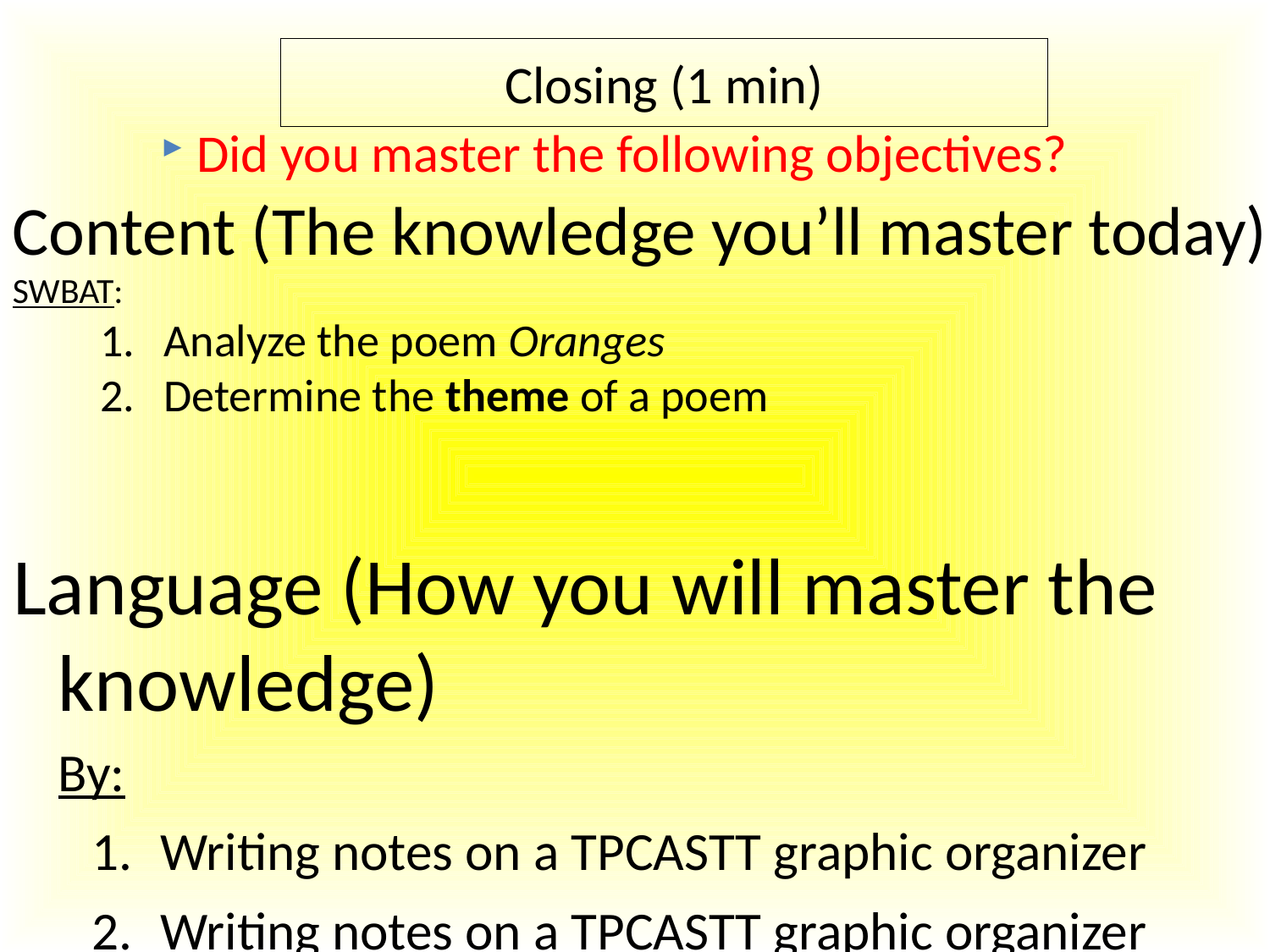

Content (The knowledge you’ll master today)
SWBAT:
Create rough draft classroom norms for 10 different situations
Create class-wide final-draft classroom norms for 10 different situations
Define the word “norm” and explain why it is important to have norms

# Closing (1 min)
Did you master the following objectives?
Content (The knowledge you’ll master today)
SWBAT:
Analyze the poem Oranges
Determine the theme of a poem

Language (How you will master the knowledge)
	By:
Writing notes on a TPCASTT graphic organizer
Writing notes on a TPCASTT graphic organizer